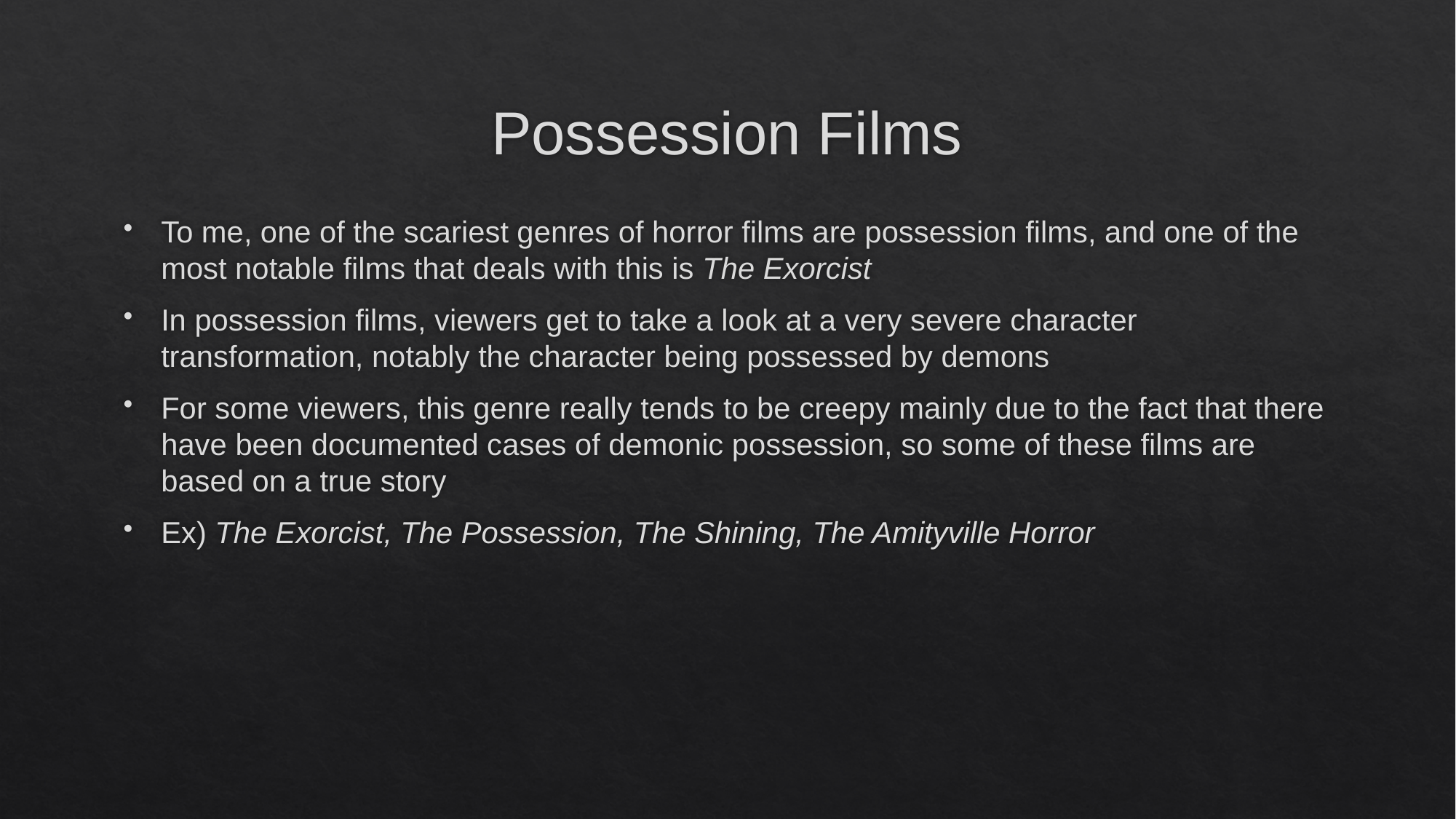

# Possession Films
To me, one of the scariest genres of horror films are possession films, and one of the most notable films that deals with this is The Exorcist
In possession films, viewers get to take a look at a very severe character transformation, notably the character being possessed by demons
For some viewers, this genre really tends to be creepy mainly due to the fact that there have been documented cases of demonic possession, so some of these films are based on a true story
Ex) The Exorcist, The Possession, The Shining, The Amityville Horror